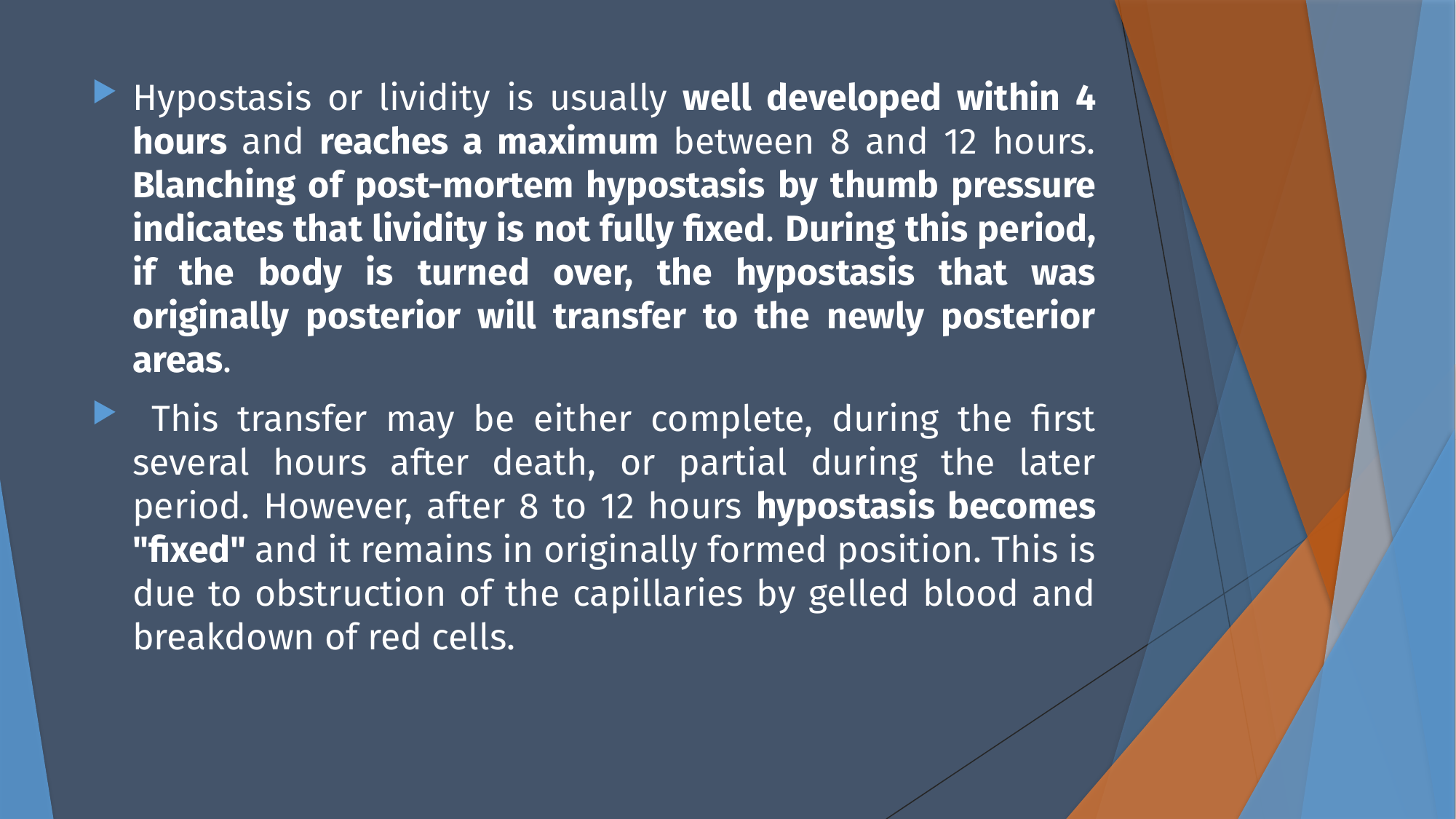

Hypostasis or lividity is usually well developed within 4 hours and reaches a maximum between 8 and 12 hours. Blanching of post-mortem hypostasis by thumb pressure indicates that lividity is not fully fixed. During this period, if the body is turned over, the hypostasis that was originally posterior will transfer to the newly posterior areas.
 This transfer may be either complete, during the first several hours after death, or partial during the later period. However, after 8 to 12 hours hypostasis becomes "fixed" and it remains in originally formed position. This is due to obstruction of the capillaries by gelled blood and breakdown of red cells.